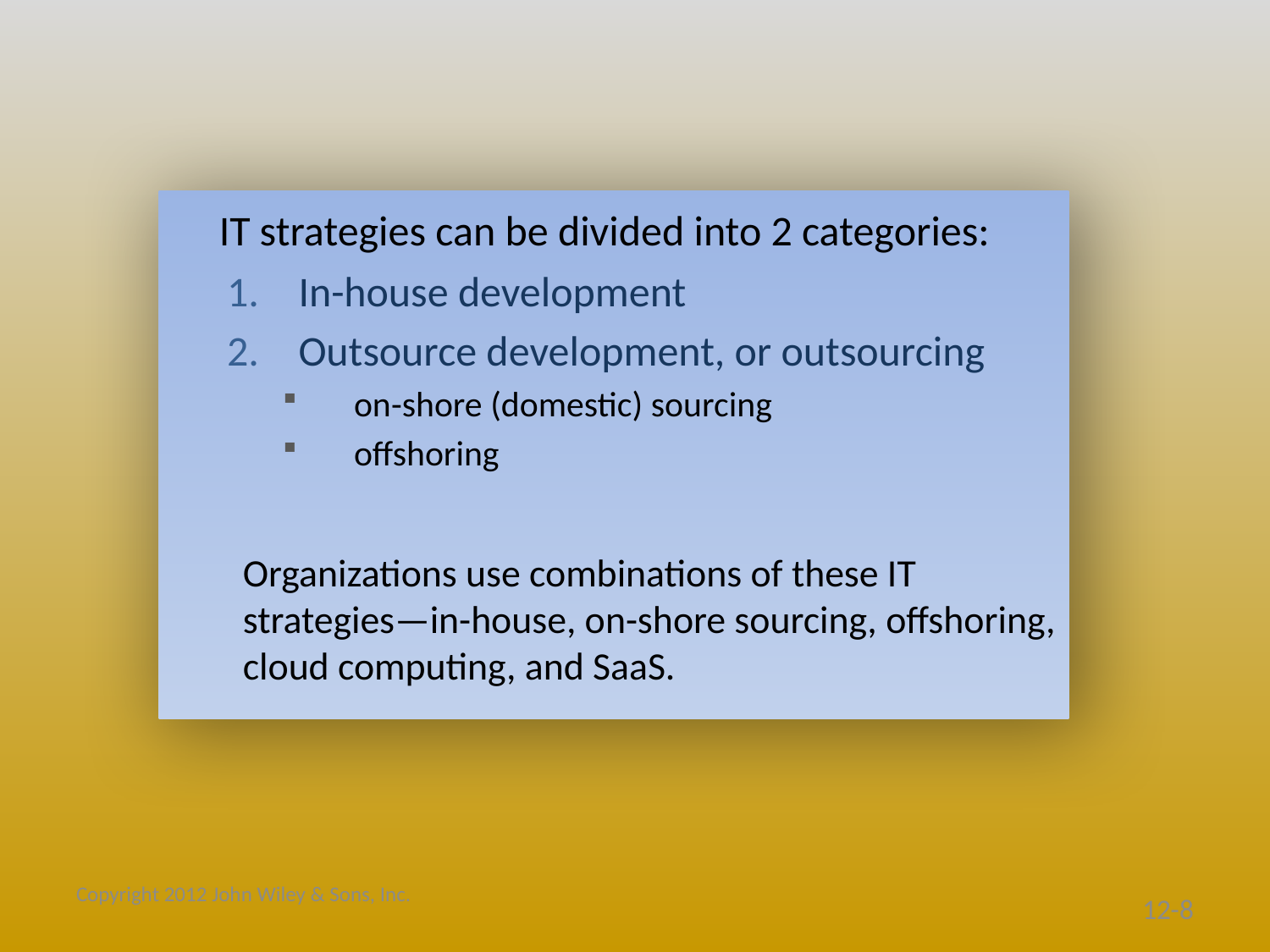

IT strategies can be divided into 2 categories:
In-house development
Outsource development, or outsourcing
on-shore (domestic) sourcing
offshoring

	Organizations use combinations of these IT strategies—in-house, on-shore sourcing, offshoring, cloud computing, and SaaS.

Copyright 2012 John Wiley & Sons, Inc.
12-8